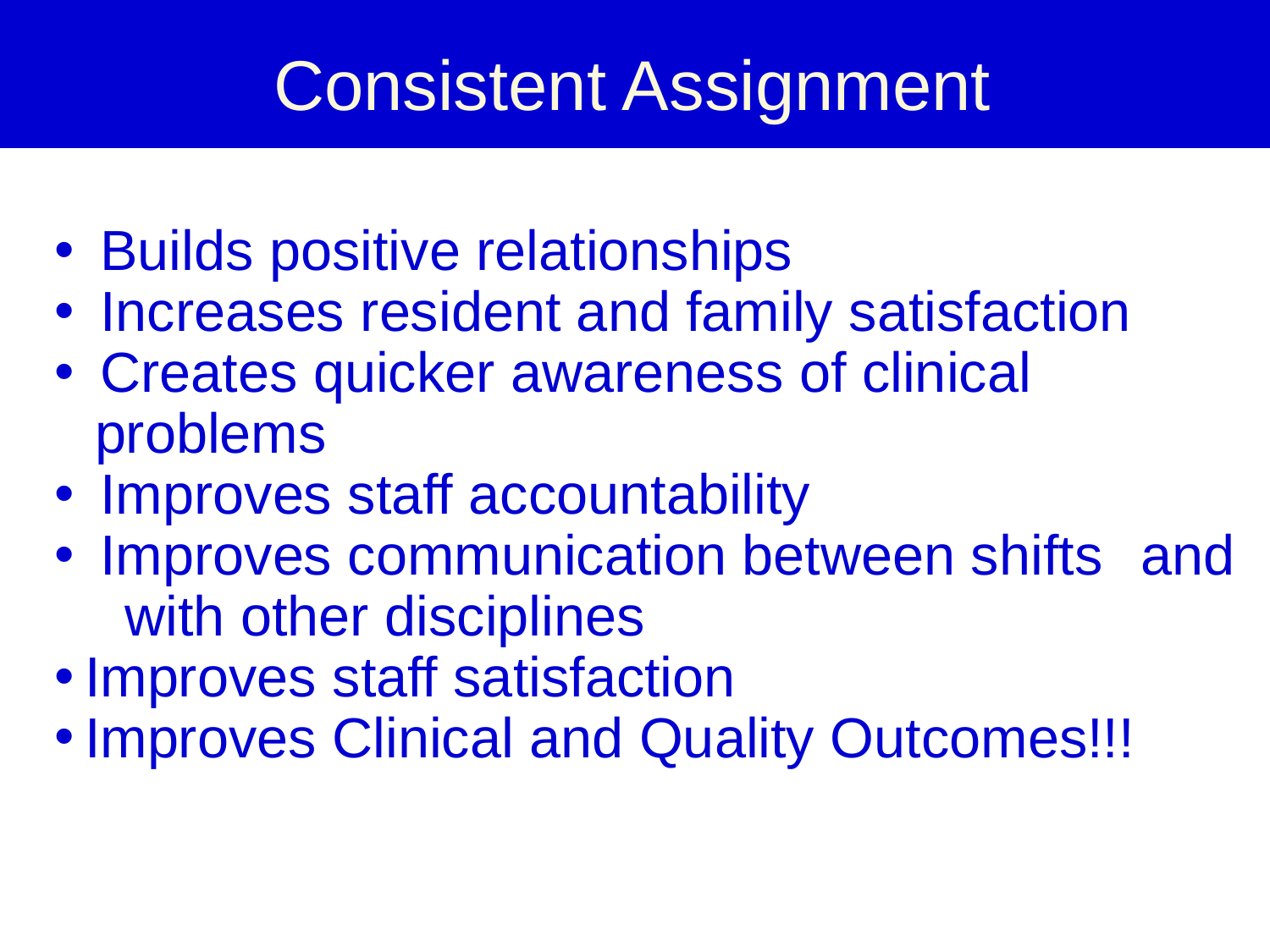

Consistent Assignment

 Builds positive relationships
 Increases resident and family satisfaction
 Creates quicker awareness of clinical
	problems
 Improves staff accountability
 Improves communication between shifts  	and with other disciplines
Improves staff satisfaction
Improves Clinical and Quality Outcomes!!!